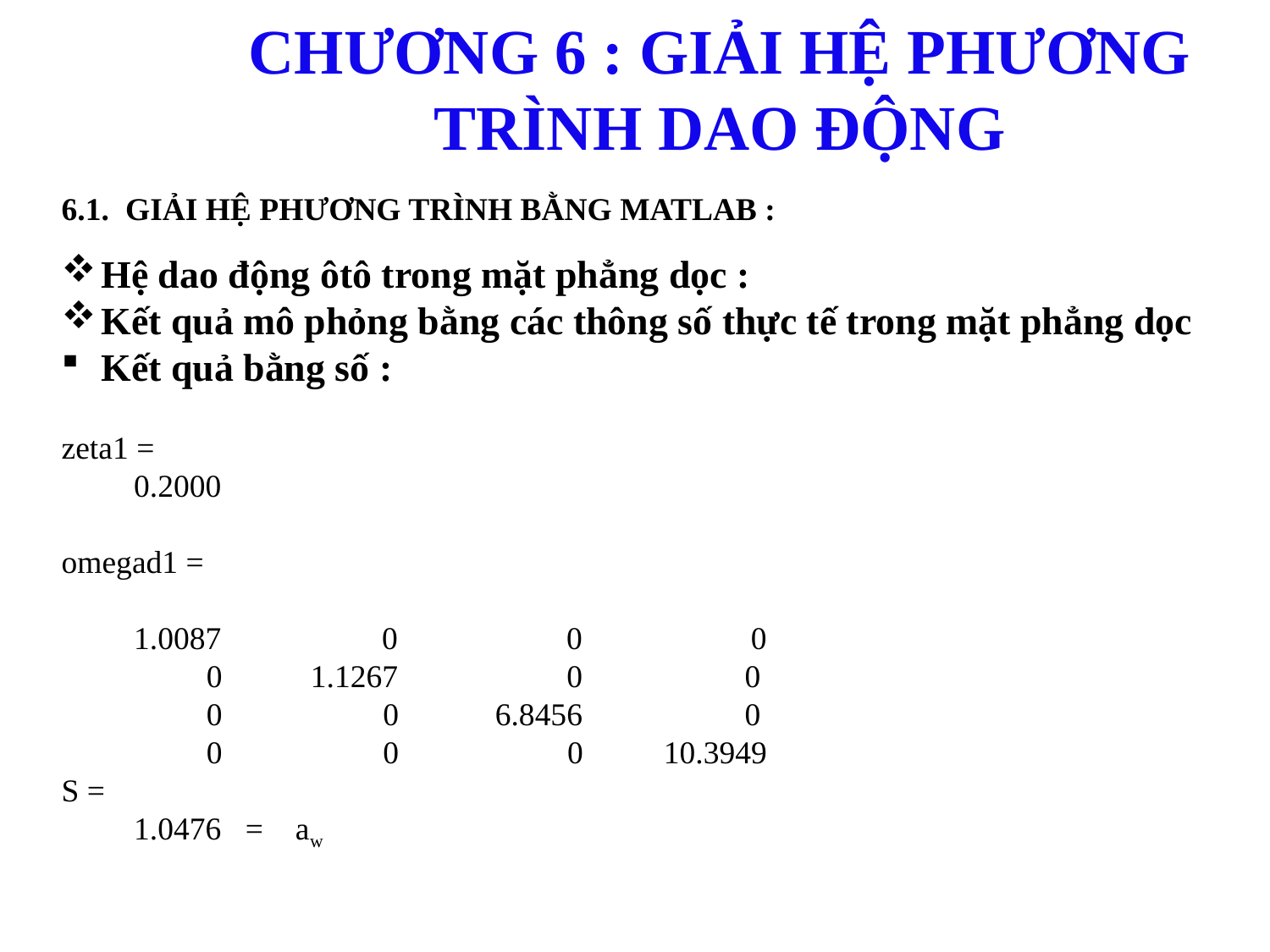

CHƯƠNG 6 : GIẢI HỆ PHƯƠNG TRÌNH DAO ĐỘNG
6.1.  GIẢI HỆ PHƯƠNG TRÌNH BẰNG MATLAB :
Hệ dao động ôtô trong mặt phẳng dọc :
Kết quả mô phỏng bằng các thông số thực tế trong mặt phẳng dọc
Kết quả bằng số :

zeta1 =
         0.2000

omegad1 =

         1.0087                    0                     0                     0
                  0           1.1267                     0	      0
                  0                    0            6.8456         	      0
                  0                    0                     0          10.3949
S =
         1.0476   =    aw